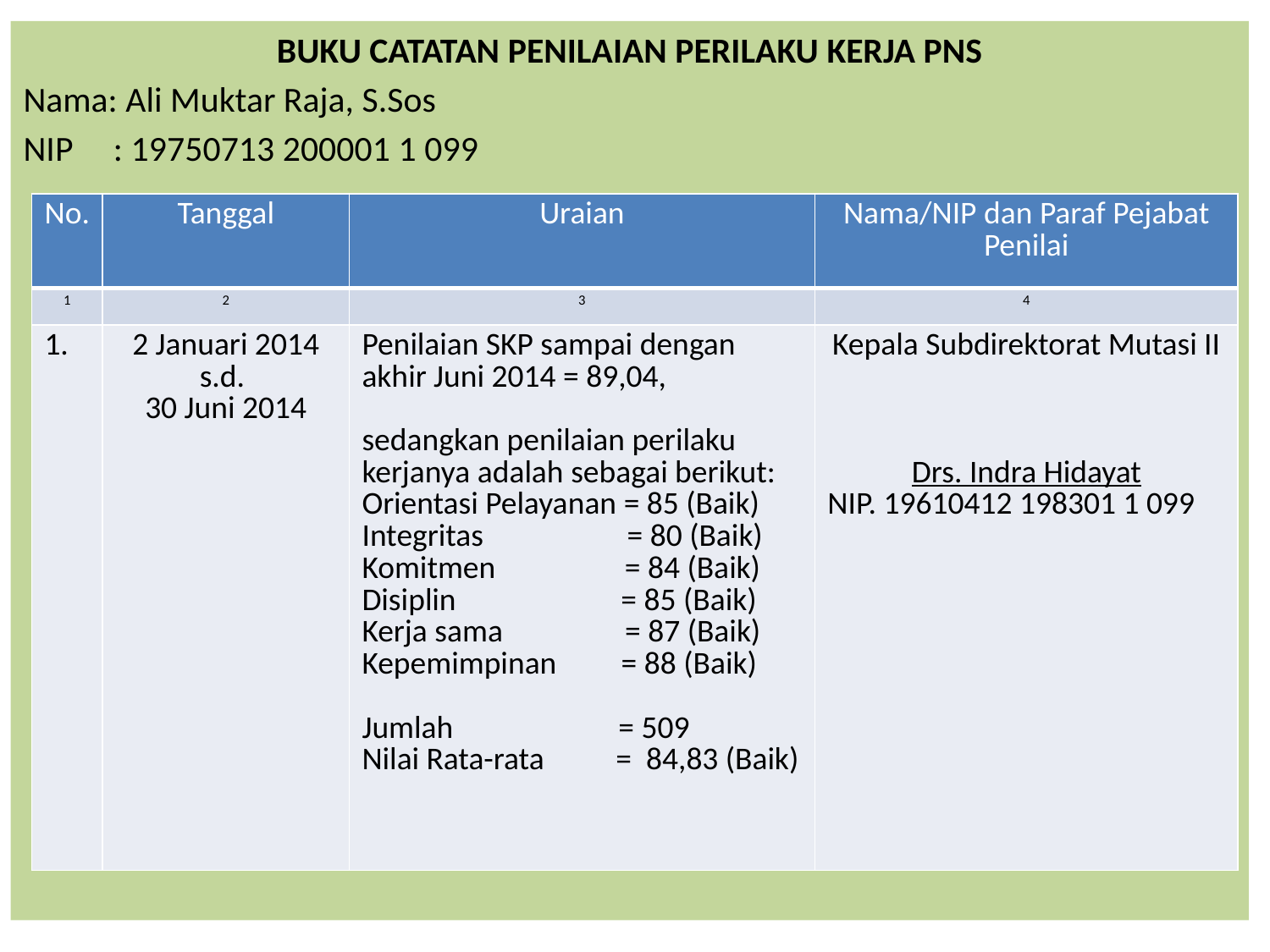

BUKU CATATAN PENILAIAN PERILAKU KERJA PNS
Nama: Ali Muktar Raja, S.Sos
NIP     : 19750713 200001 1 099

| No. | Tanggal | Uraian | Nama/NIP dan Paraf Pejabat Penilai |
| --- | --- | --- | --- |
| 1 | 2 | 3 | 4 |
| 1. | 2 Januari 2014 s.d. 30 Juni 2014 | Penilaian SKP sampai dengan akhir Juni 2014 = 89,04, sedangkan penilaian perilaku kerjanya adalah sebagai berikut: Orientasi Pelayanan = 85 (Baik) Integritas = 80 (Baik) Komitmen = 84 (Baik) Disiplin = 85 (Baik) Kerja sama = 87 (Baik) Kepemimpinan = 88 (Baik) Jumlah = 509 Nilai Rata-rata = 84,83 (Baik) | Kepala Subdirektorat Mutasi II Drs. Indra Hidayat NIP. 19610412 198301 1 099 |